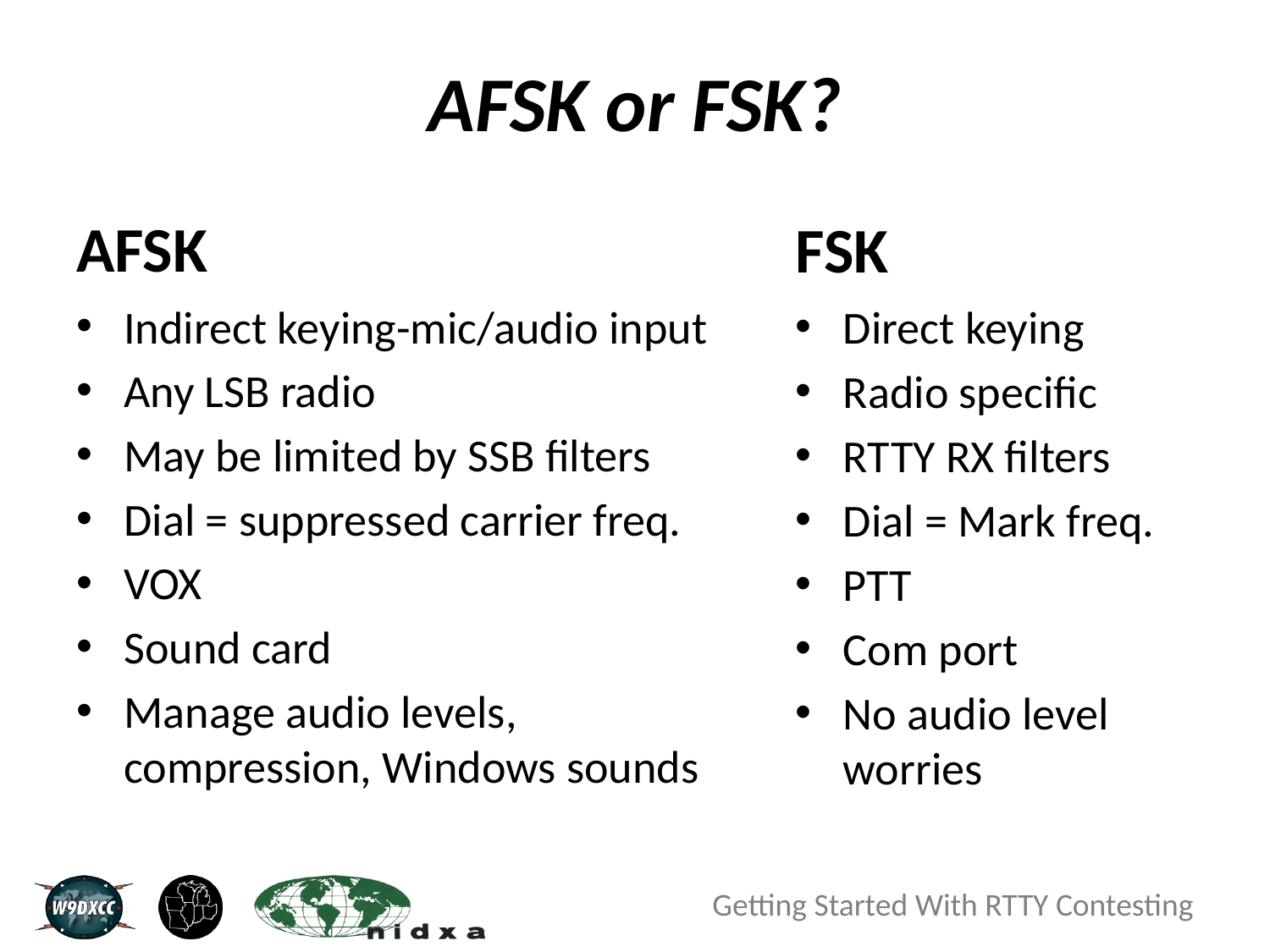

# AFSK or FSK?
AFSK
FSK
Indirect keying-mic/audio input
Any LSB radio
May be limited by SSB filters
Dial = suppressed carrier freq.
VOX
Sound card
Manage audio levels, compression, Windows sounds
Direct keying
Radio specific
RTTY RX filters
Dial = Mark freq.
PTT
Com port
No audio level worries
Getting Started With RTTY Contesting